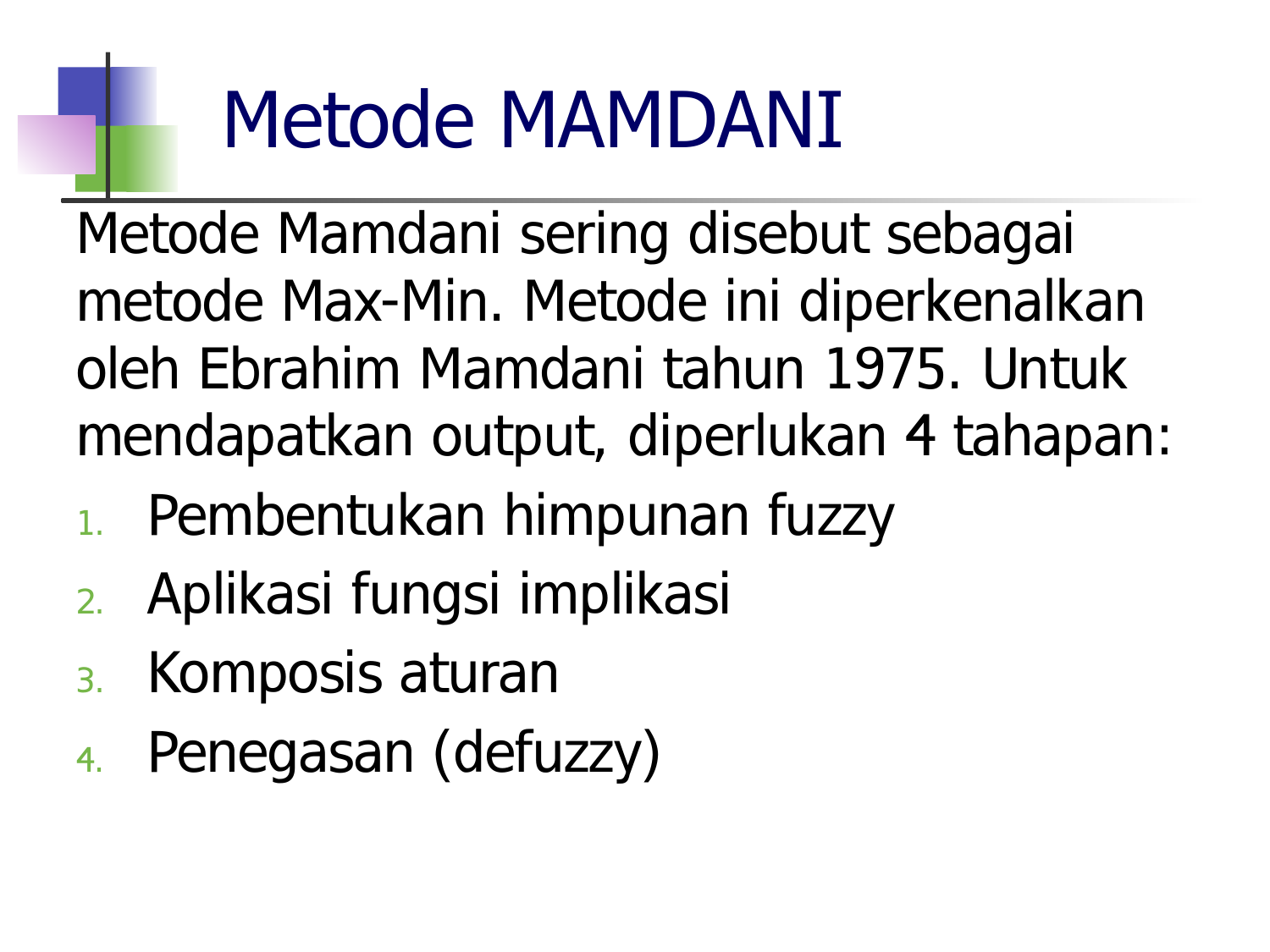

# Metode MAMDANI
Metode Mamdani sering disebut sebagai metode Max-Min. Metode ini diperkenalkan oleh Ebrahim Mamdani tahun 1975. Untuk mendapatkan output, diperlukan 4 tahapan:
Pembentukan himpunan fuzzy
Aplikasi fungsi implikasi
Komposis aturan
Penegasan (defuzzy)